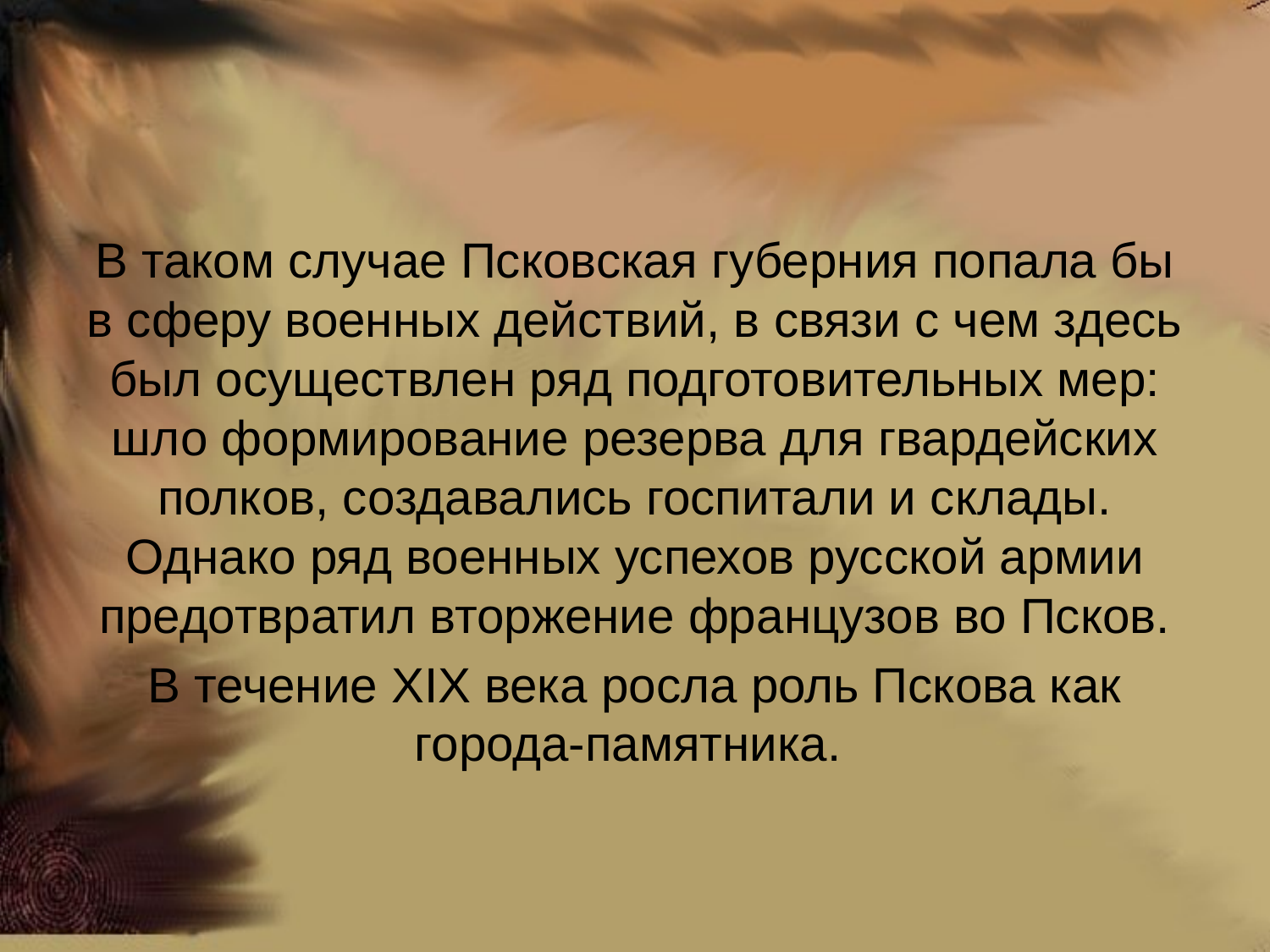

#
В таком случае Псковская губерния попала бы в сферу военных действий, в связи с чем здесь был осуществлен ряд подготовительных мер: шло формирование резерва для гвардейских полков, создавались госпитали и склады. Однако ряд военных успехов русской армии предотвратил вторжение французов во Псков.
В течение XIX века росла роль Пскова как города-памятника.